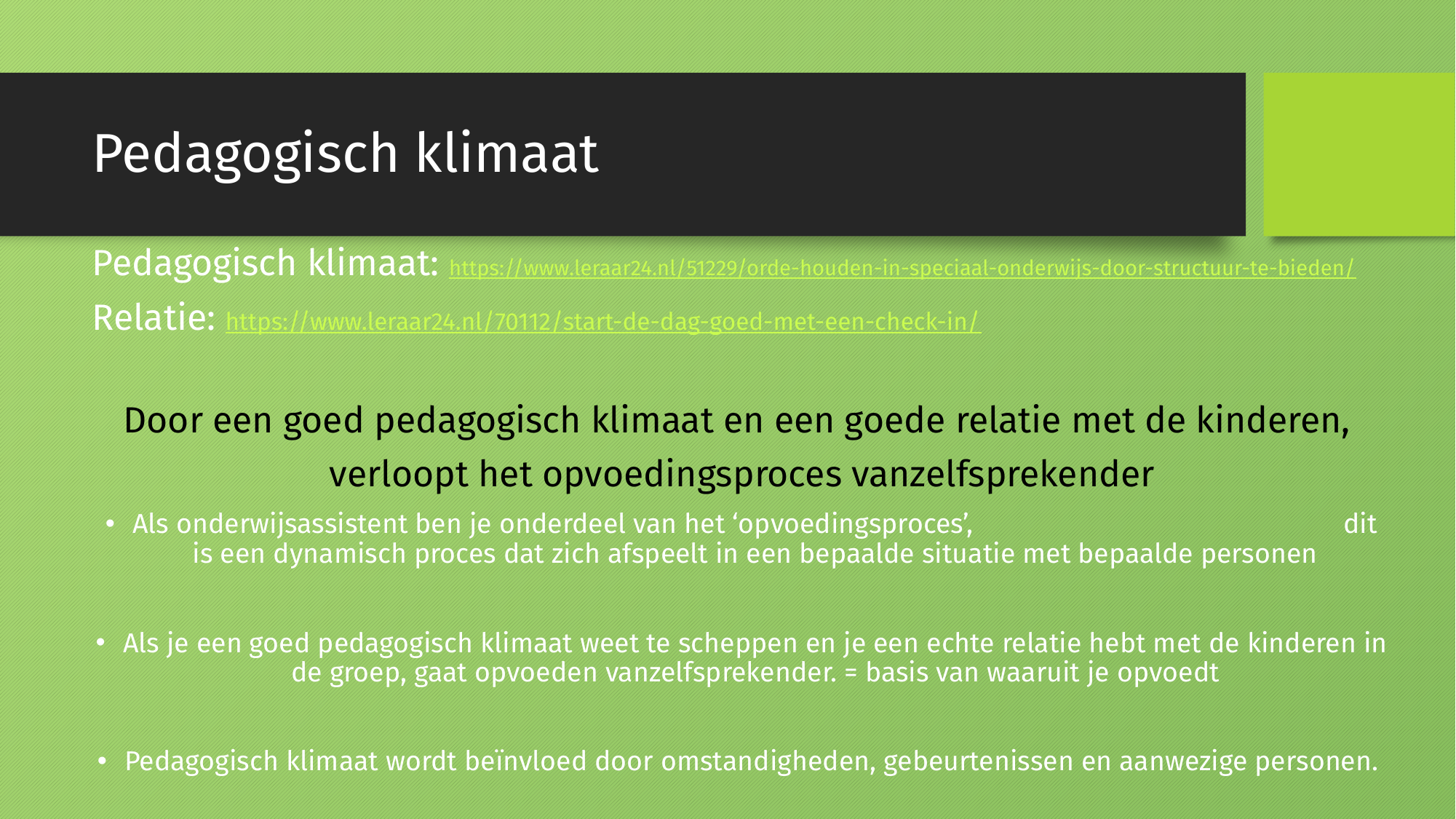

# Pedagogisch klimaat
Pedagogisch klimaat: https://www.leraar24.nl/51229/orde-houden-in-speciaal-onderwijs-door-structuur-te-bieden/
Relatie: https://www.leraar24.nl/70112/start-de-dag-goed-met-een-check-in/

Door een goed pedagogisch klimaat en een goede relatie met de kinderen,
verloopt het opvoedingsproces vanzelfsprekender
Als onderwijsassistent ben je onderdeel van het ‘opvoedingsproces’,                                                   dit is een dynamisch proces dat zich afspeelt in een bepaalde situatie met bepaalde personen

Als je een goed pedagogisch klimaat weet te scheppen en je een echte relatie hebt met de kinderen in de groep, gaat opvoeden vanzelfsprekender. = basis van waaruit je opvoedt

Pedagogisch klimaat wordt beïnvloed door omstandigheden, gebeurtenissen en aanwezige personen.